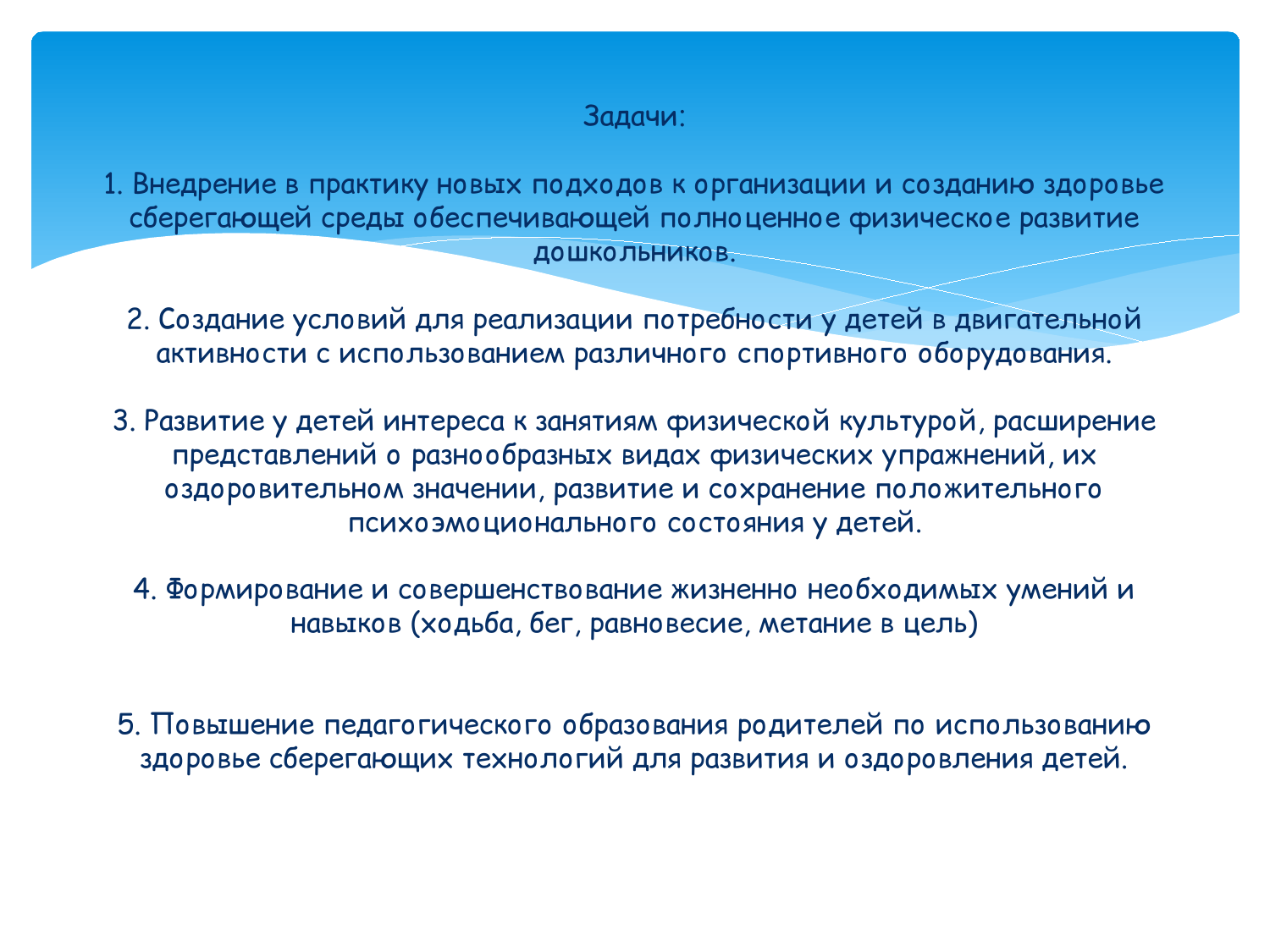

# Задачи:   1. Внедрение в практику новых подходов к организации и созданию здоровье сберегающей среды обеспечивающей полноценное физическое развитие дошкольников.   2. Создание условий для реализации потребности у детей в двигательной активности с использованием различного спортивного оборудования.   3. Развитие у детей интереса к занятиям физической культурой, расширение представлений о разнообразных видах физических упражнений, их оздоровительном значении, развитие и сохранение положительного психоэмоционального состояния у детей.   4. Формирование и совершенствование жизненно необходимых умений и навыков (ходьба, бег, равновесие, метание в цель)     5. Повышение педагогического образования родителей по использованию здоровье сберегающих технологий для развития и оздоровления детей.